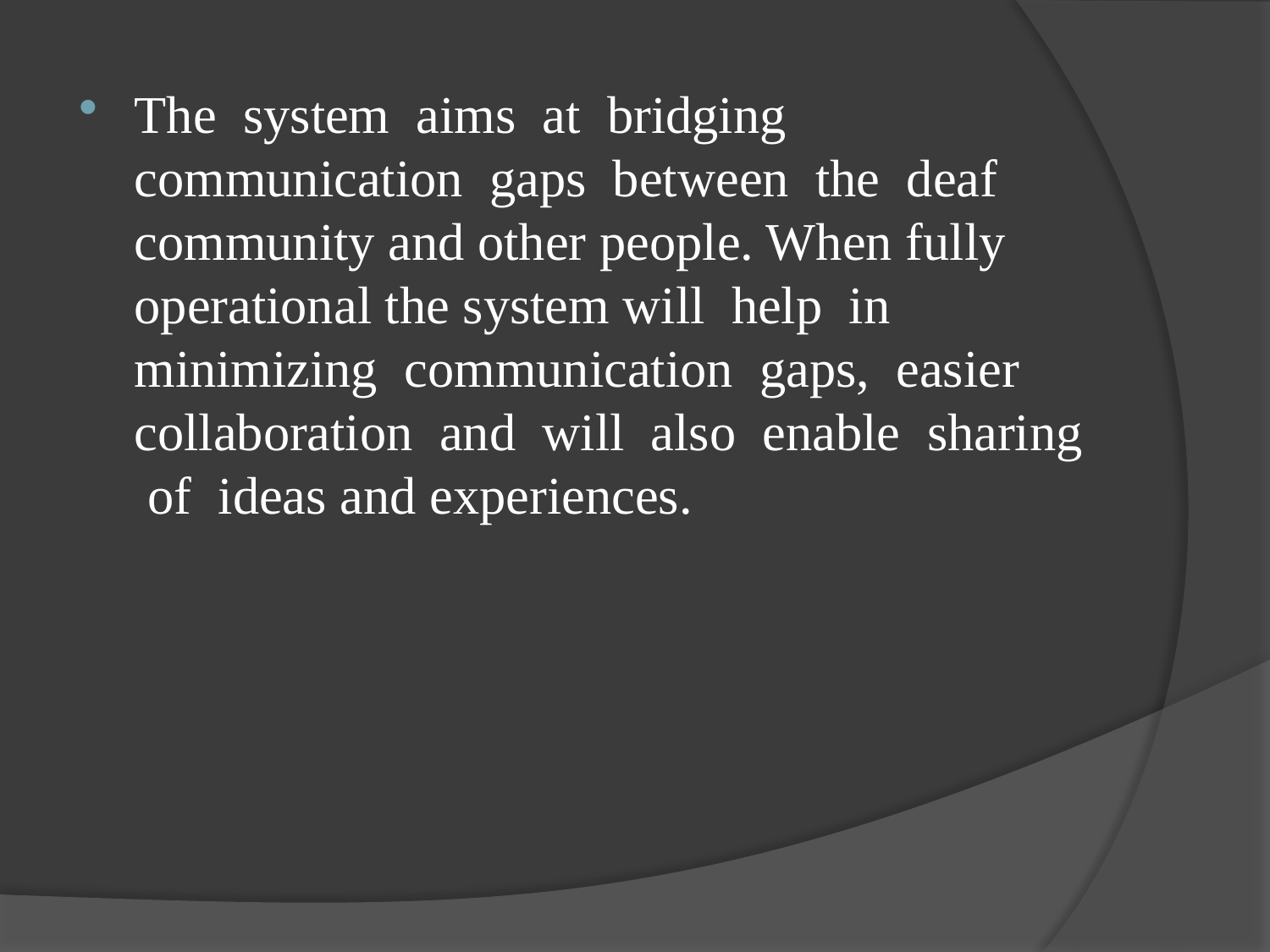

The  system  aims  at  bridging communication  gaps  between  the  deaf  community and other people. When fully operational the system will  help  in  minimizing  communication  gaps,  easier collaboration  and  will  also  enable  sharing  of  ideas and experiences.